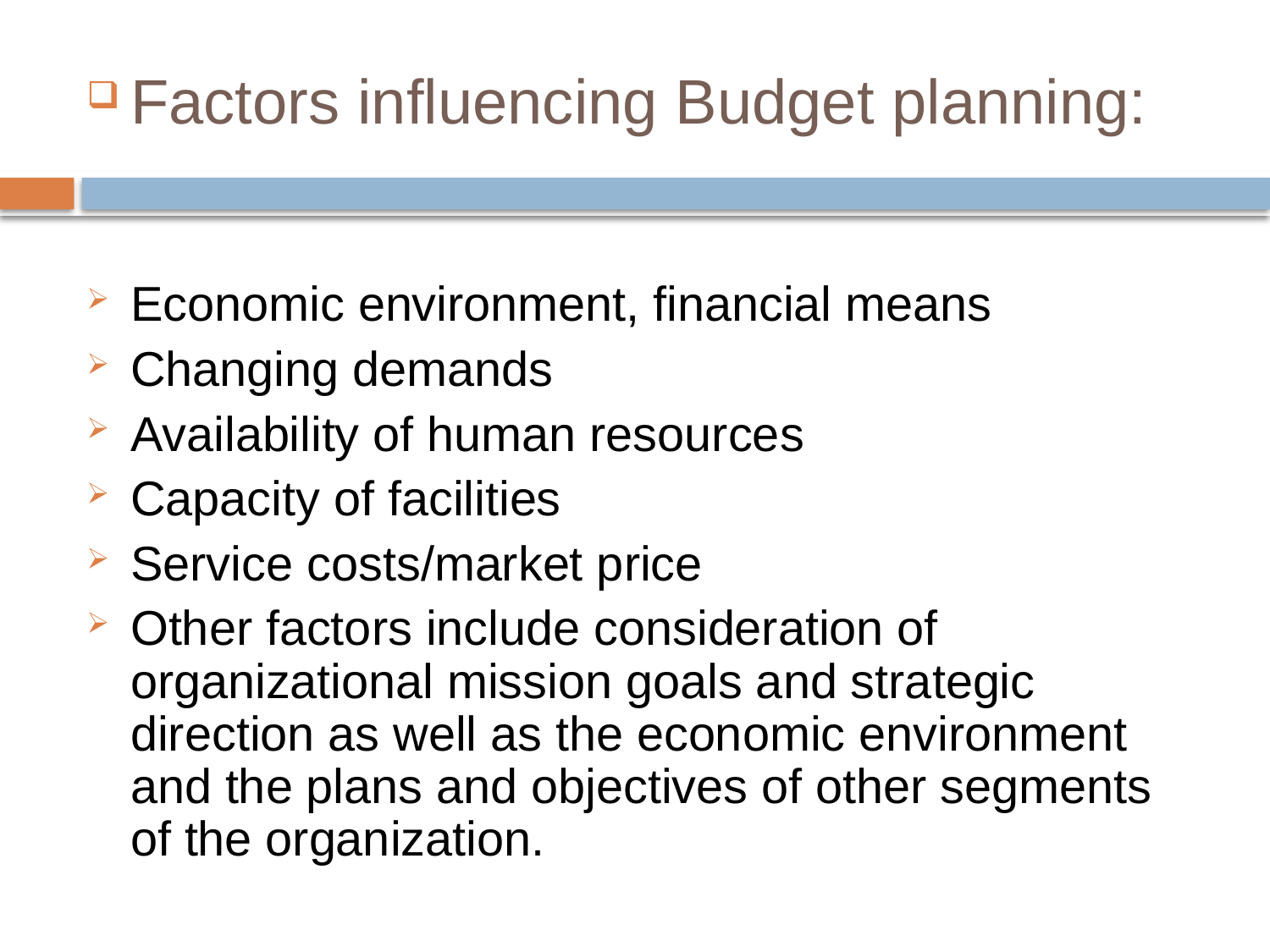

Factors influencing Budget planning:

Economic environment, financial means
Changing demands
Availability of human resources
Capacity of facilities
Service costs/market price
Other factors include consideration of organizational mission goals and strategic direction as well as the economic environment and the plans and objectives of other segments of the organization.